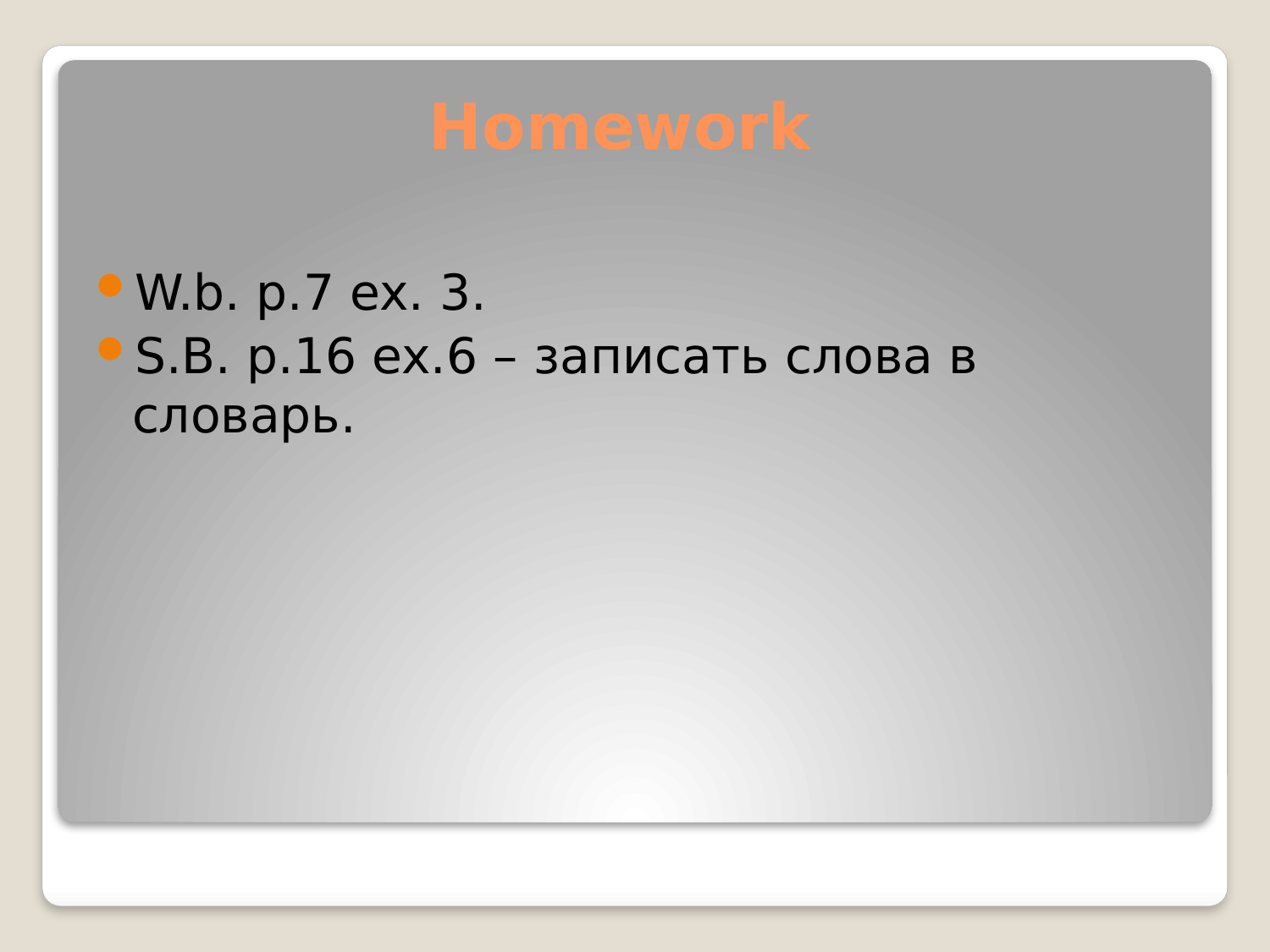

# Homework
W.b. p.7 ex. 3.
S.B. p.16 ex.6 – записать слова в словарь.